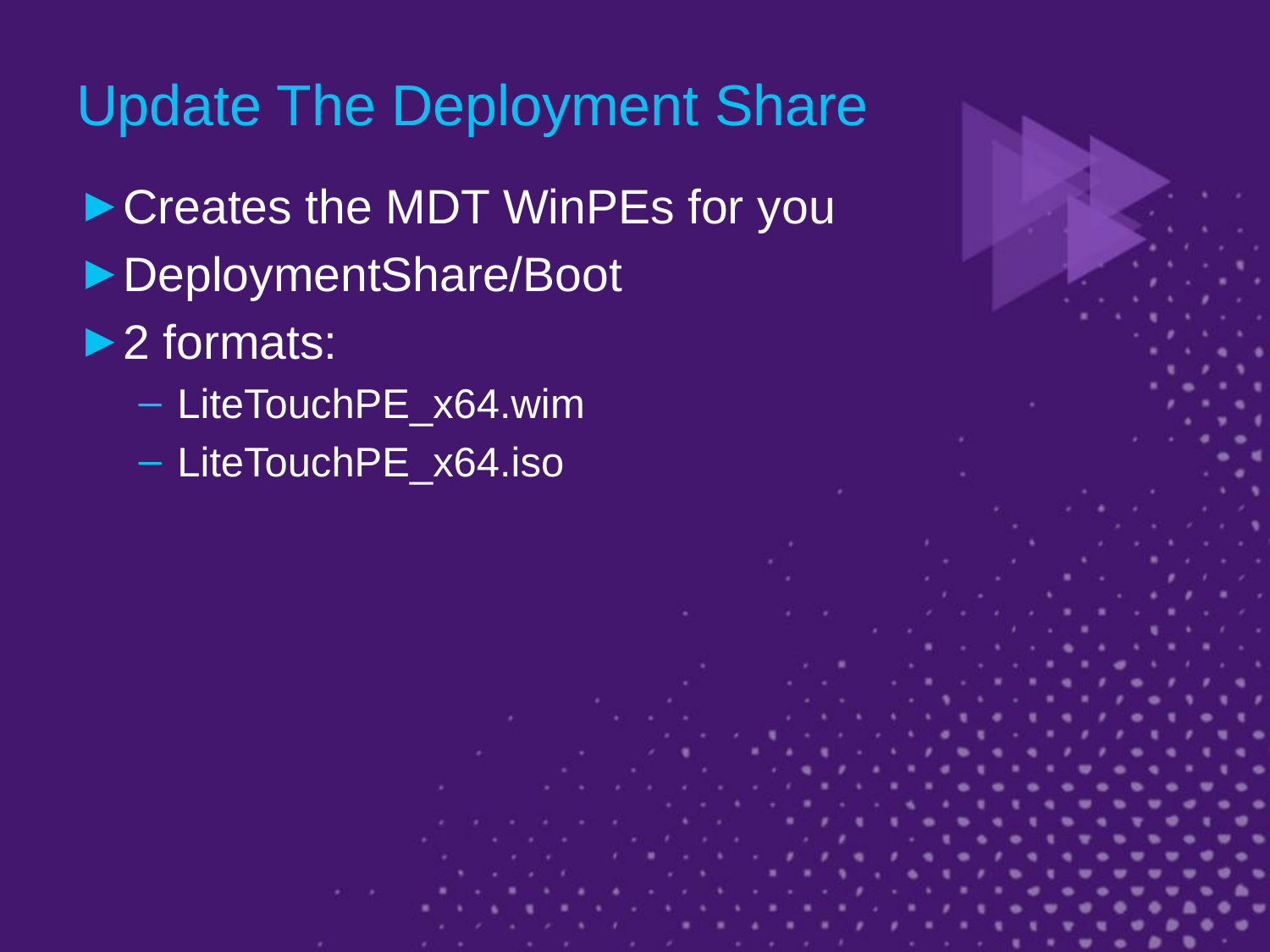

# Update The Deployment Share
Creates the MDT WinPEs for you
DeploymentShare/Boot
2 formats:
LiteTouchPE_x64.wim
LiteTouchPE_x64.iso